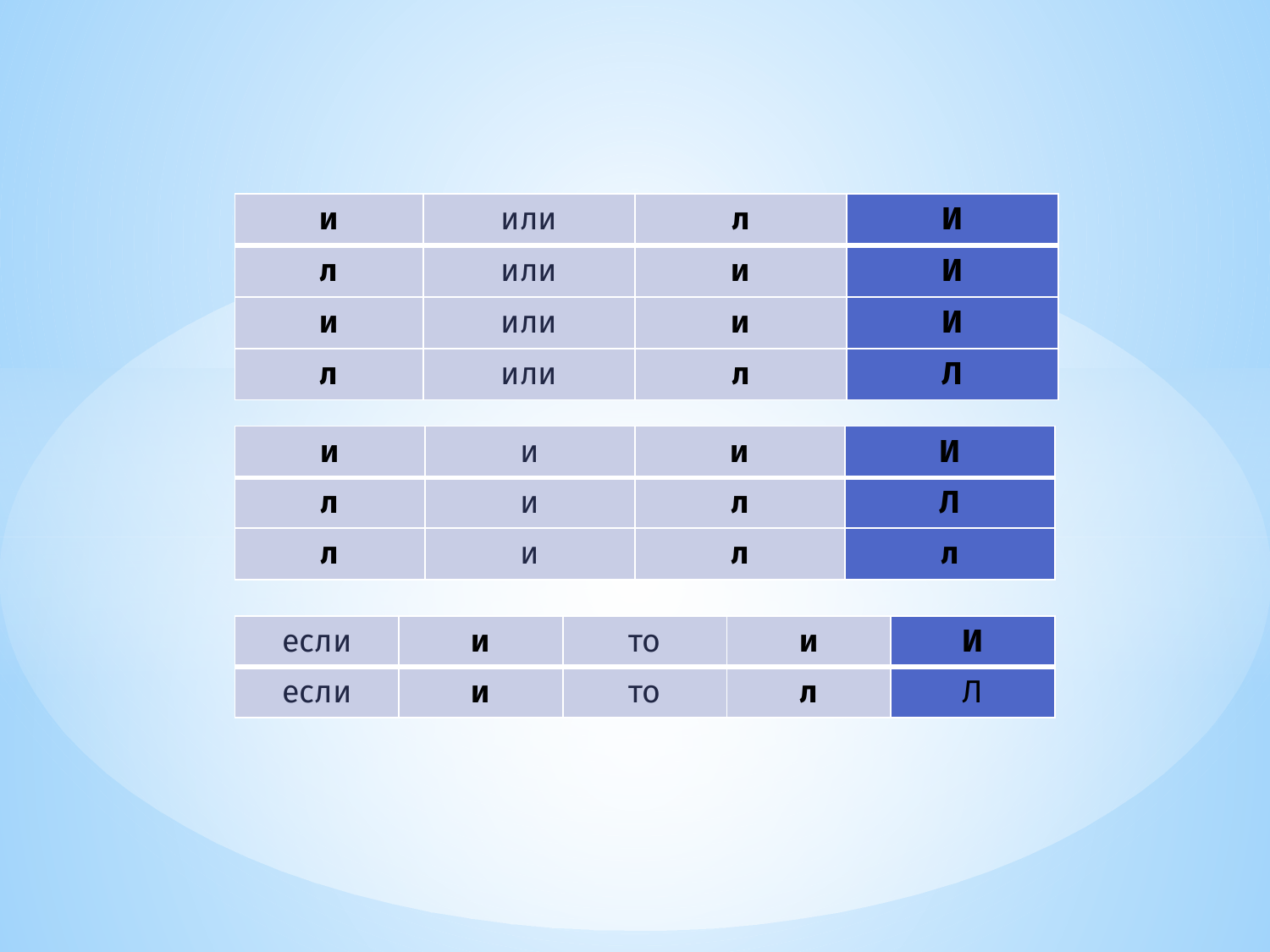

| и | или | л | И |
| --- | --- | --- | --- |
| л | или | и | И |
| и | или | и | И |
| л | или | л | Л |

| и | и | и | И |
| --- | --- | --- | --- |
| л | и | л | Л |
| л | и | л | л |
| если | и | то | и | И |
| --- | --- | --- | --- | --- |
| если | и | то | л | Л |